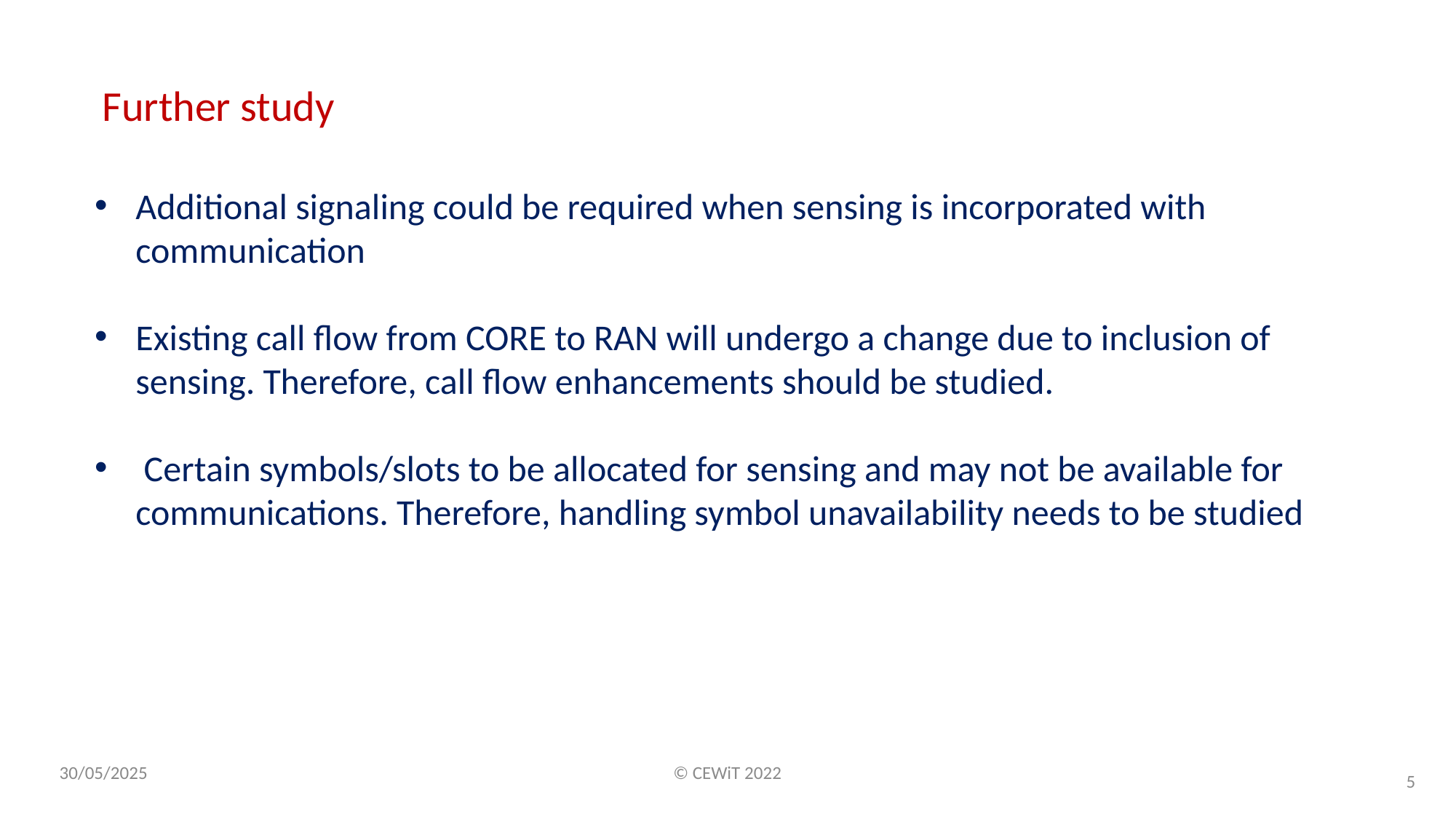

Further study
Additional signaling could be required when sensing is incorporated with communication

Existing call flow from CORE to RAN will undergo a change due to inclusion of sensing. Therefore, call flow enhancements should be studied.

 Certain symbols/slots to be allocated for sensing and may not be available for communications. Therefore, handling symbol unavailability needs to be studied
30/05/2025
© CEWiT 2022
5